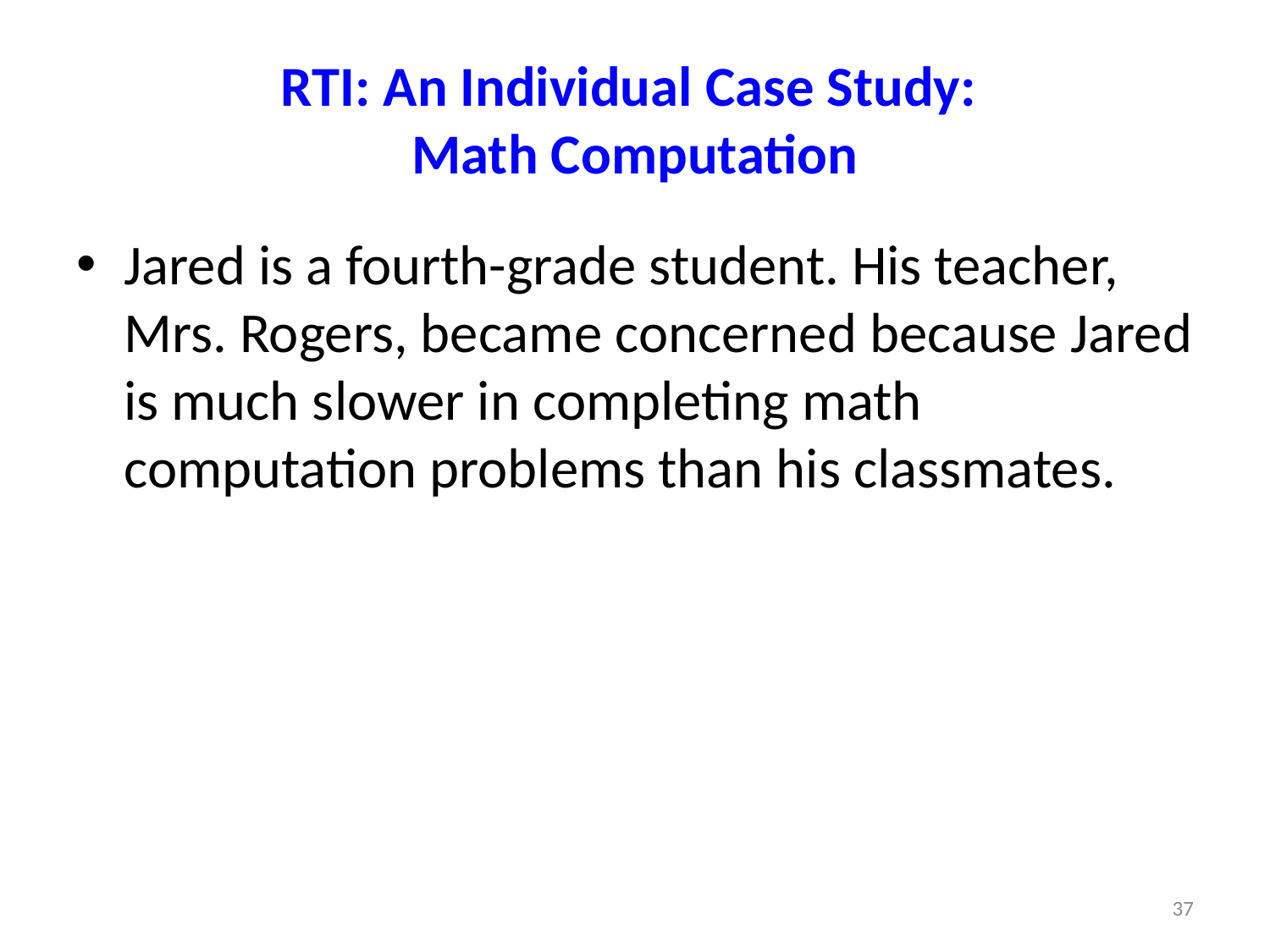

# RTI: An Individual Case Study: Math Computation
Jared is a fourth-grade student. His teacher, Mrs. Rogers, became concerned because Jared is much slower in completing math computation problems than his classmates.
37